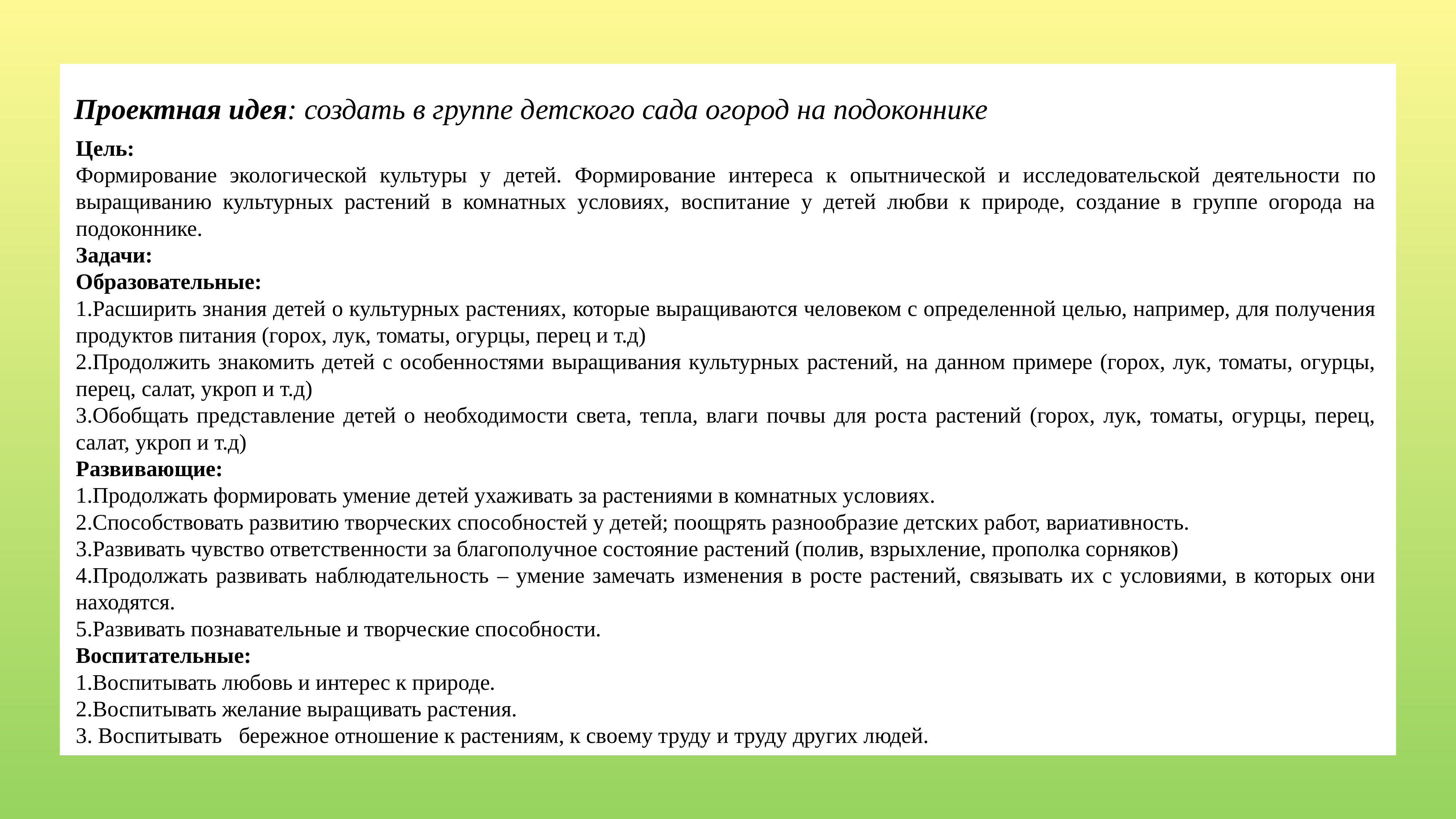

# Проектная идея: создать в группе детского сада огород на подоконнике
Цель:
Формирование экологической культуры у детей. Формирование интереса к опытнической и исследовательской деятельности по выращиванию культурных растений в комнатных условиях, воспитание у детей любви к природе, создание в группе огорода на подоконнике.
Задачи:
Образовательные:
1.Расширить знания детей о культурных растениях, которые выращиваются человеком с определенной целью, например, для получения продуктов питания (горох, лук, томаты, огурцы, перец и т.д)
2.Продолжить знакомить детей с особенностями выращивания культурных растений, на данном примере (горох, лук, томаты, огурцы, перец, салат, укроп и т.д)
3.Обобщать представление детей о необходимости света, тепла, влаги почвы для роста растений (горох, лук, томаты, огурцы, перец, салат, укроп и т.д)
Развивающие:
1.Продолжать формировать умение детей ухаживать за растениями в комнатных условиях.
2.Способствовать развитию творческих способностей у детей; поощрять разнообразие детских работ, вариативность.
3.Развивать чувство ответственности за благополучное состояние растений (полив, взрыхление, прополка сорняков)
4.Продолжать развивать наблюдательность – умение замечать изменения в росте растений, связывать их с условиями, в которых они находятся.
5.Развивать познавательные и творческие способности.
Воспитательные:
1.Воспитывать любовь и интерес к природе.
2.Воспитывать желание выращивать растения.
3. Воспитывать   бережное отношение к растениям, к своему труду и труду других людей.